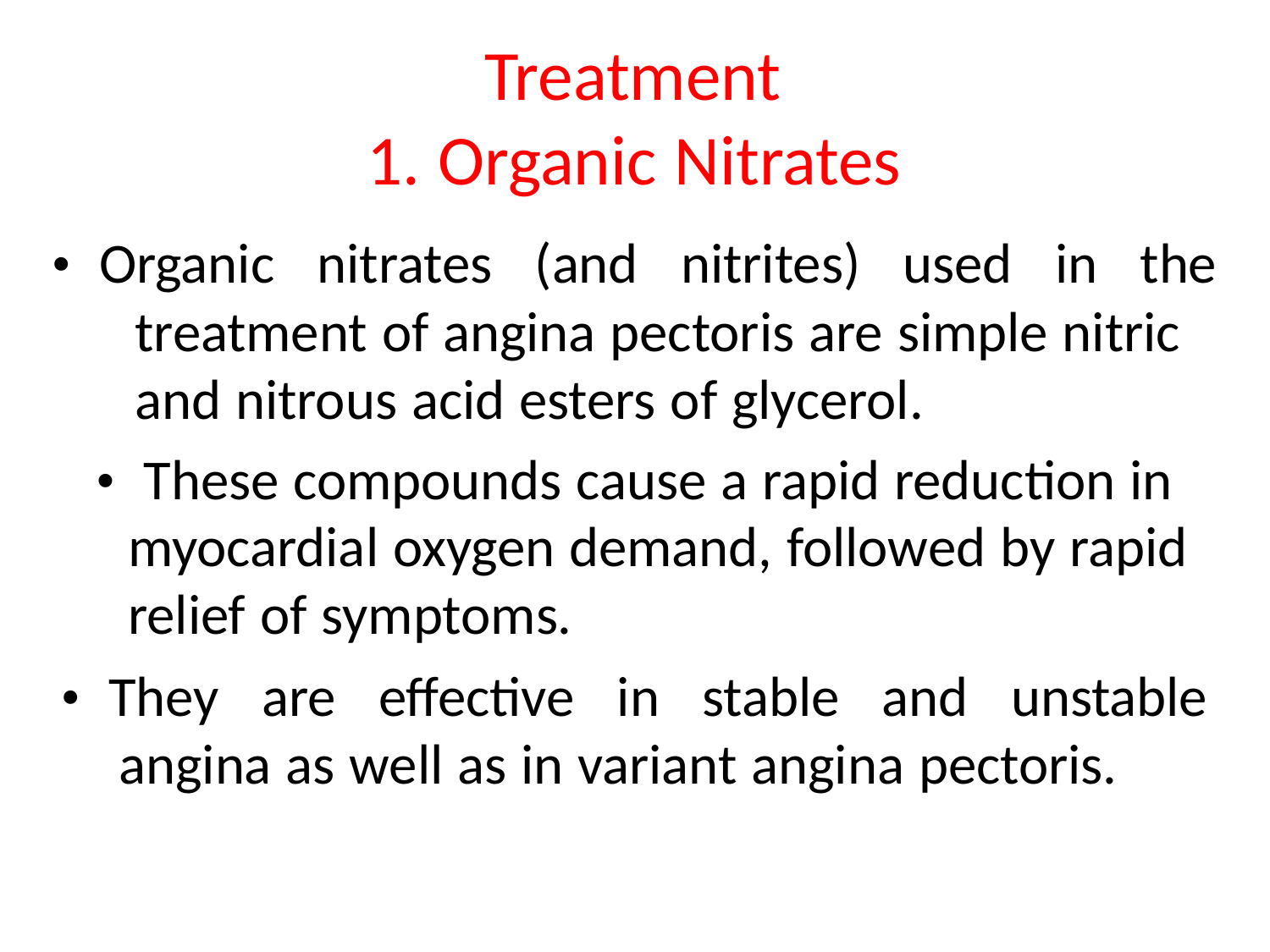

Treatment
1. Organic Nitrates
•  Organic   nitrates   (and   nitrites)   used   in   the
treatment of angina pectoris are simple nitric
and nitrous acid esters of glycerol.
•  These compounds cause a rapid reduction in
myocardial oxygen demand, followed by rapid
relief of symptoms.
•  They   are   effective   in   stable   and   unstable
angina as well as in variant angina pectoris.